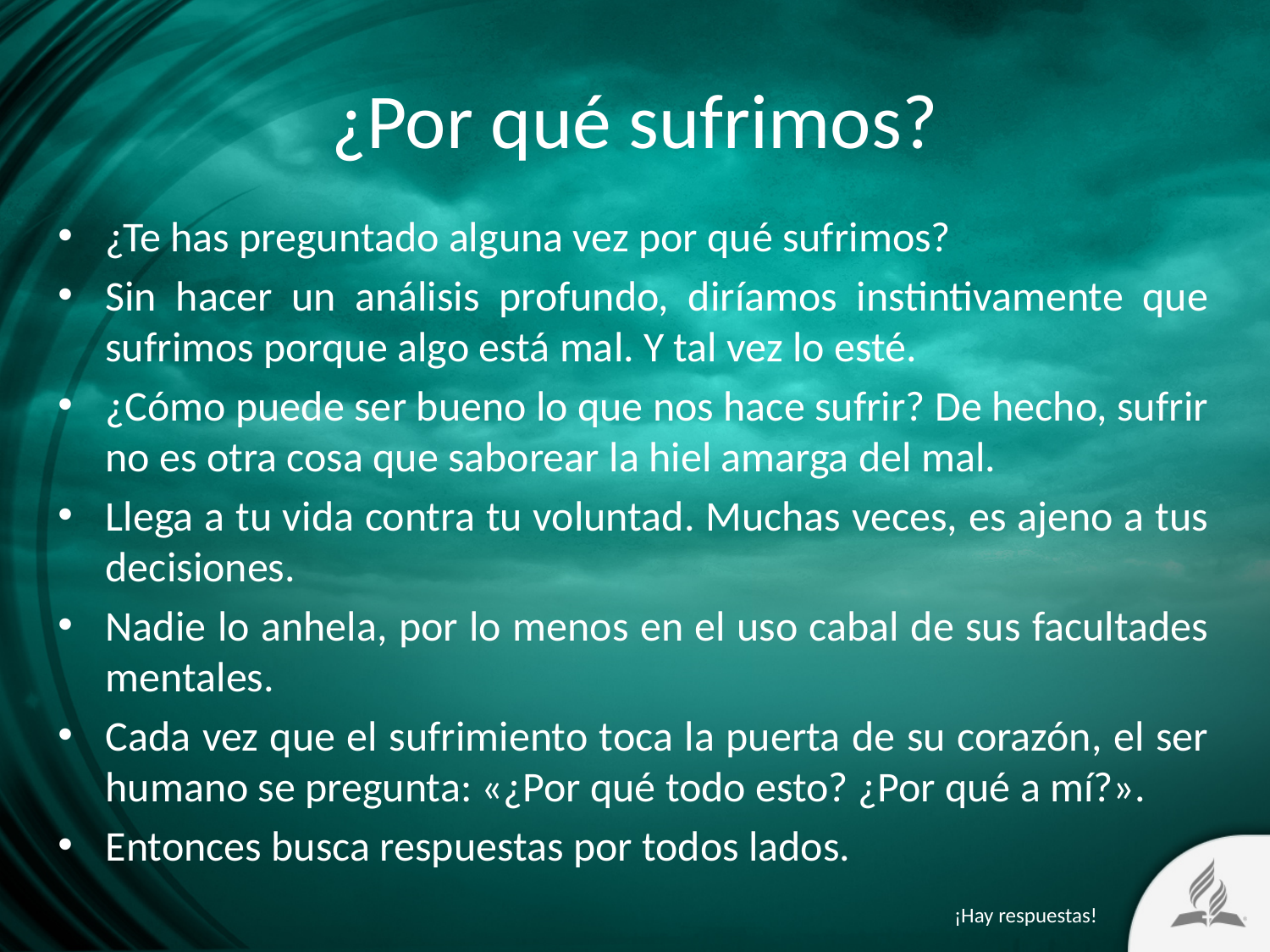

# ¿Por qué sufrimos?
¿Te has preguntado alguna vez por qué sufrimos?
Sin hacer un análisis profundo, diríamos instintivamente que sufrimos porque algo está mal. Y tal vez lo esté.
¿Cómo puede ser bueno lo que nos hace sufrir? De hecho, sufrir no es otra cosa que saborear la hiel amarga del mal.
Llega a tu vida contra tu voluntad. Muchas veces, es ajeno a tus decisiones.
Nadie lo anhela, por lo menos en el uso cabal de sus facultades mentales.
Cada vez que el sufrimiento toca la puerta de su corazón, el ser humano se pregunta: «¿Por qué todo esto? ¿Por qué a mí?».
Entonces busca respuestas por todos lados.
¡Hay respuestas!